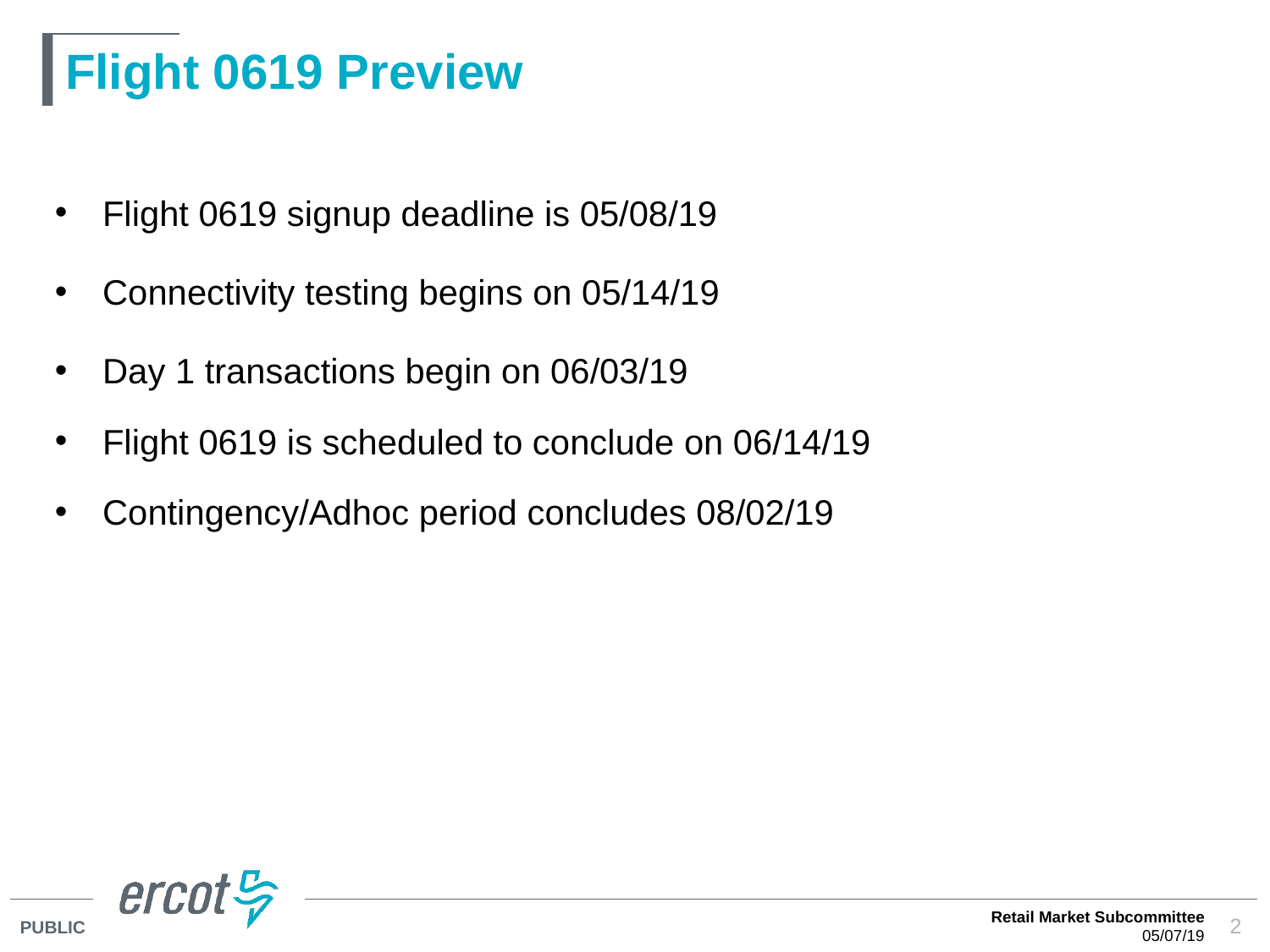

# Flight 0619 Preview

Flight 0619 signup deadline is 05/08/19
Connectivity testing begins on 05/14/19
Day 1 transactions begin on 06/03/19
Flight 0619 is scheduled to conclude on 06/14/19
Contingency/Adhoc period concludes 08/02/19
Retail Market Subcommittee
05/07/19
2